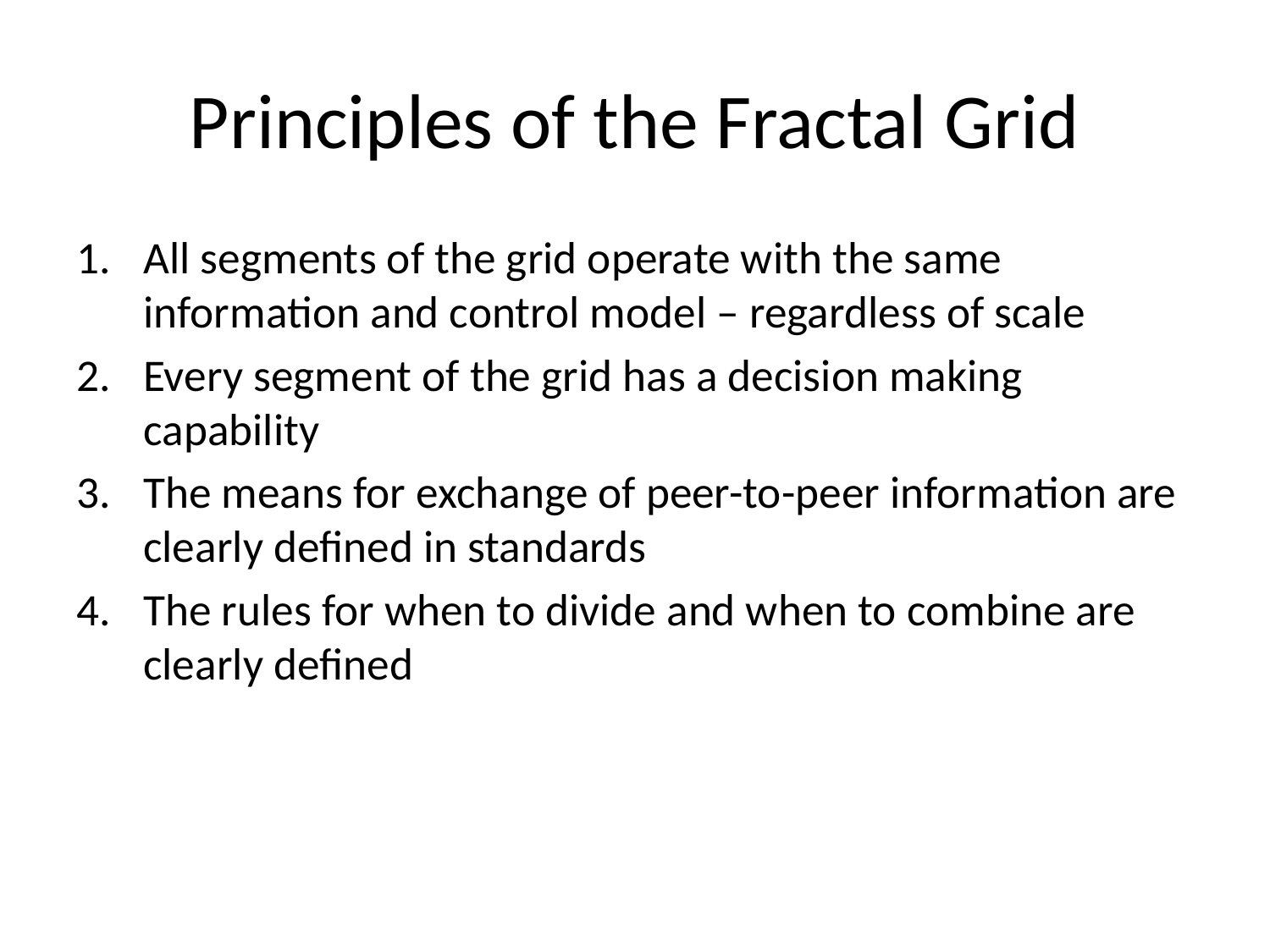

# Principles of the Fractal Grid
All segments of the grid operate with the same information and control model – regardless of scale
Every segment of the grid has a decision making capability
The means for exchange of peer-to-peer information are clearly defined in standards
The rules for when to divide and when to combine are clearly defined